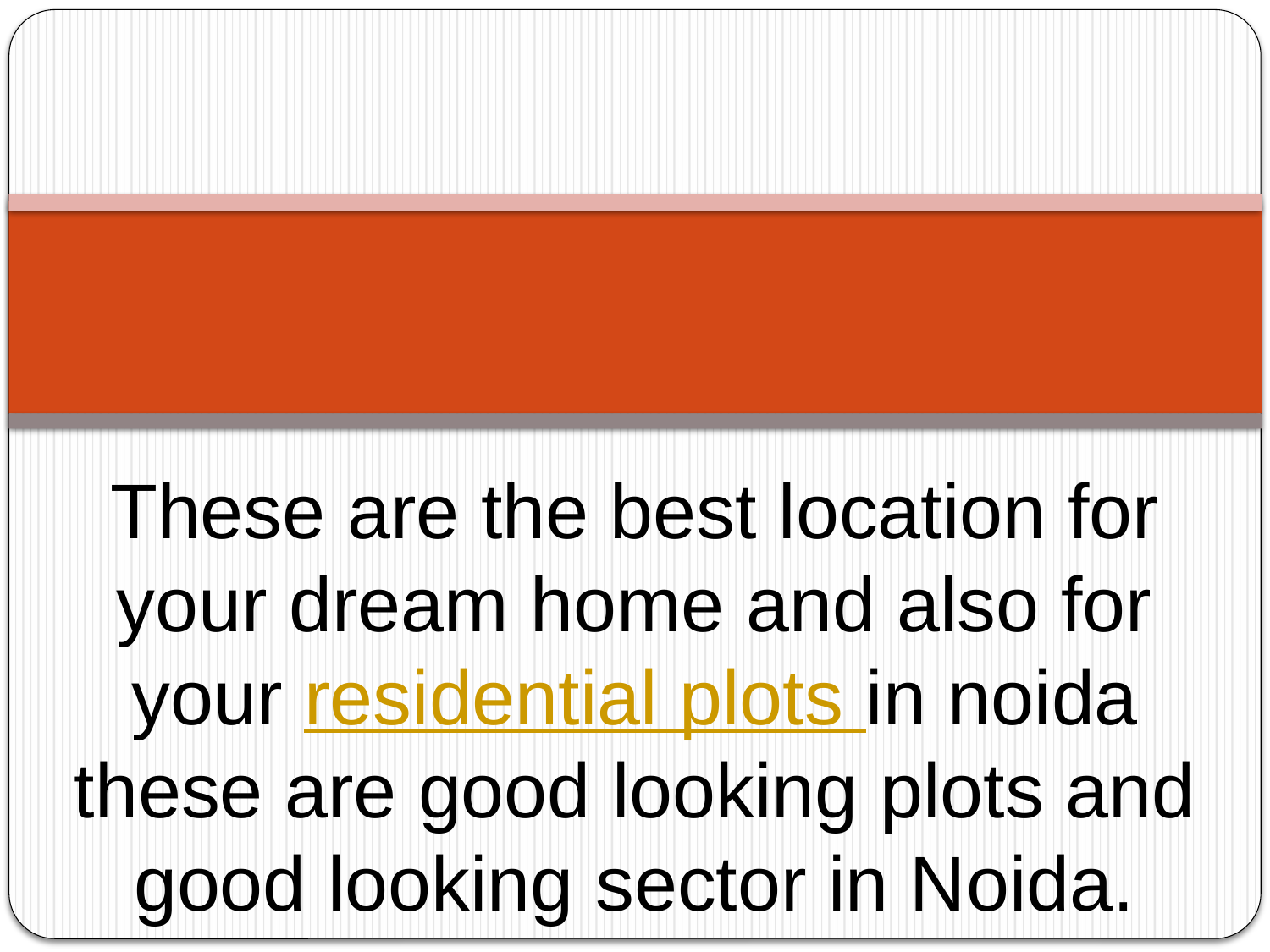

These are the best location for your dream home and also for your residential plots in noida these are good looking plots and good looking sector in Noida.